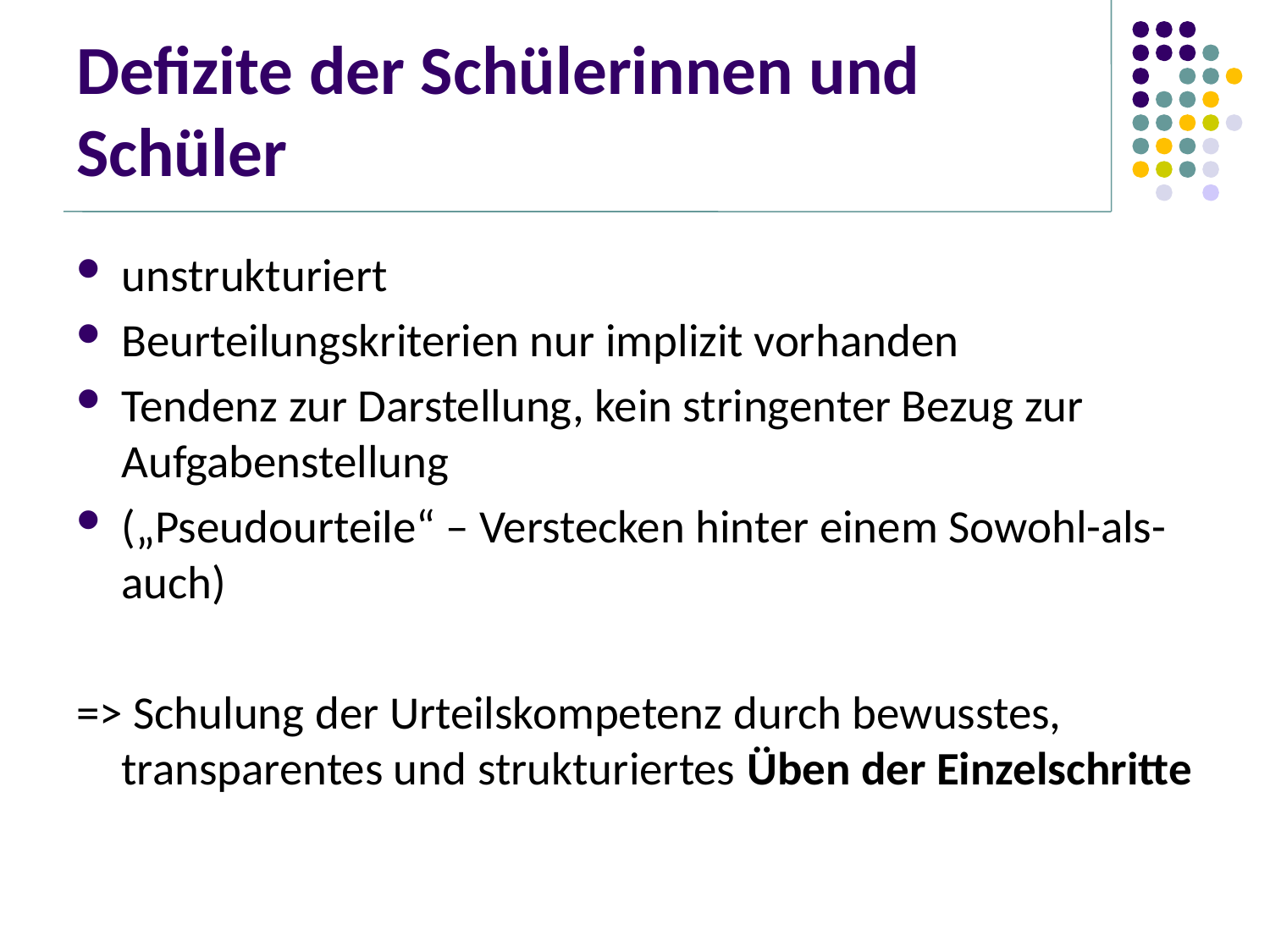

# Defizite der Schülerinnen und Schüler
unstrukturiert
Beurteilungskriterien nur implizit vorhanden
Tendenz zur Darstellung, kein stringenter Bezug zur Aufgabenstellung
(„Pseudourteile“ – Verstecken hinter einem Sowohl-als-auch)

=> Schulung der Urteilskompetenz durch bewusstes, transparentes und strukturiertes Üben der Einzelschritte